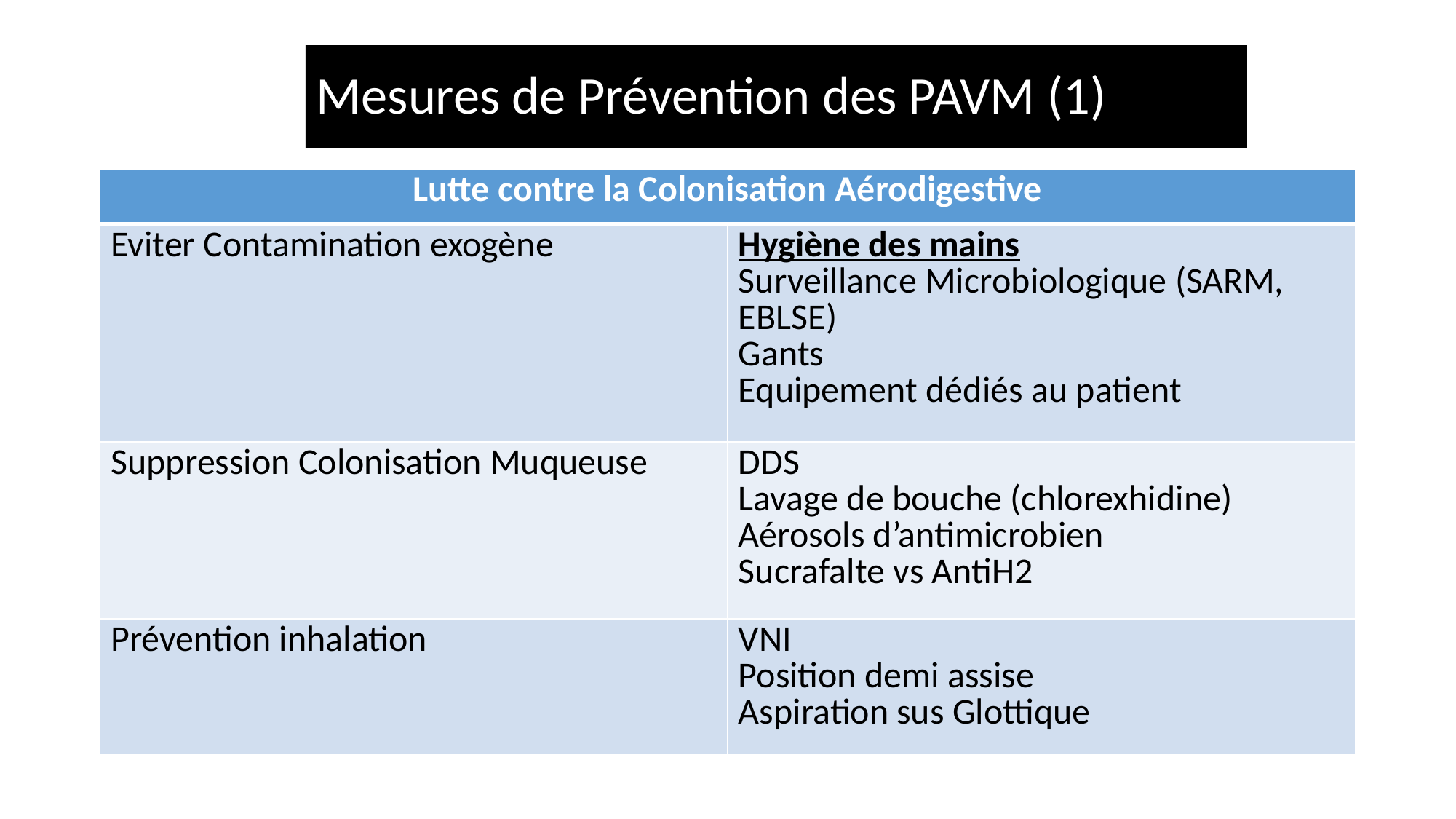

# Mesures de Prévention des PAVM (1)
| Lutte contre la Colonisation Aérodigestive |  |
| --- | --- |
| Eviter Contamination exogène | Hygiène des mains Surveillance Microbiologique (SARM, EBLSE) Gants Equipement dédiés au patient |
| Suppression Colonisation Muqueuse | DDS Lavage de bouche (chlorexhidine) Aérosols d’antimicrobien Sucrafalte vs AntiH2 |
| Prévention inhalation | VNI Position demi assise Aspiration sus Glottique |